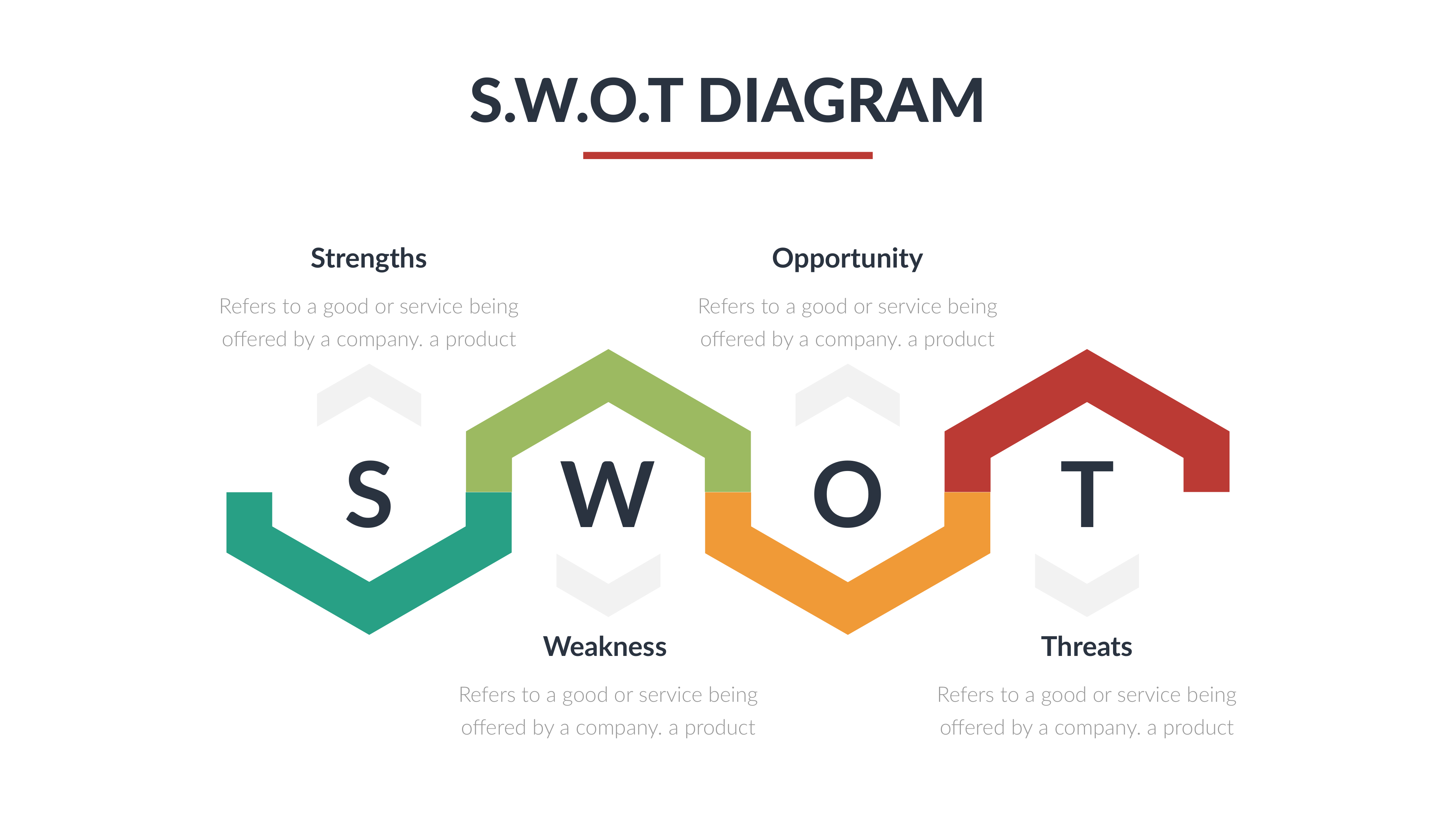

S.W.O.T DIAGRAM

Opportunity
Refers to a good or service being offered by a company. a product
Strengths
Refers to a good or service being offered by a company. a product

S
W
O
T

Weakness
Refers to a good or service being offered by a company. a product
Threats
Refers to a good or service being offered by a company. a product